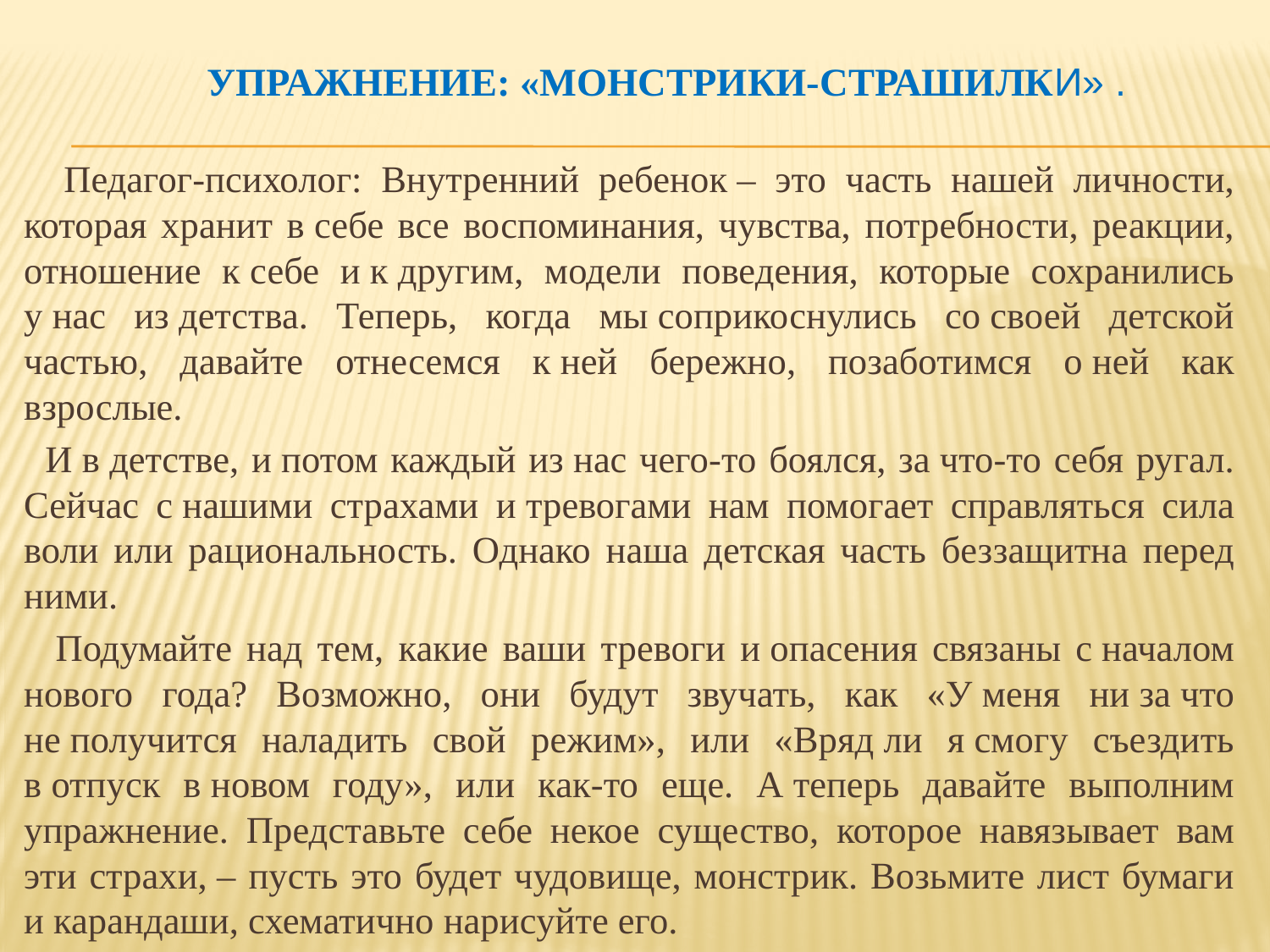

# Упражнение: «Монстрики-страшилки» .
    Педагог-психолог: Внутренний ребенок – это часть нашей личности, которая хранит в себе все воспоминания, чувства, потребности, реакции, отношение к себе и к другим, модели поведения, которые сохранились у нас из детства. Теперь, когда мы соприкоснулись со своей детской частью, давайте отнесемся к ней бережно, позаботимся о ней как взрослые.
     И в детстве, и потом каждый из нас чего-то боялся, за что-то себя ругал. Сейчас с нашими страхами и тревогами нам помогает справляться сила воли или рациональность. Однако наша детская часть беззащитна перед ними.
     Подумайте над тем, какие ваши тревоги и опасения связаны с началом нового года? Возможно, они будут звучать, как «У меня ни за что не получится наладить свой режим», или «Вряд ли я смогу съездить в отпуск в новом году», или как-то еще. А теперь давайте выполним упражнение. Представьте себе некое существо, которое навязывает вам эти страхи, – пусть это будет чудовище, монстрик. Возьмите лист бумаги и карандаши, схематично нарисуйте его.